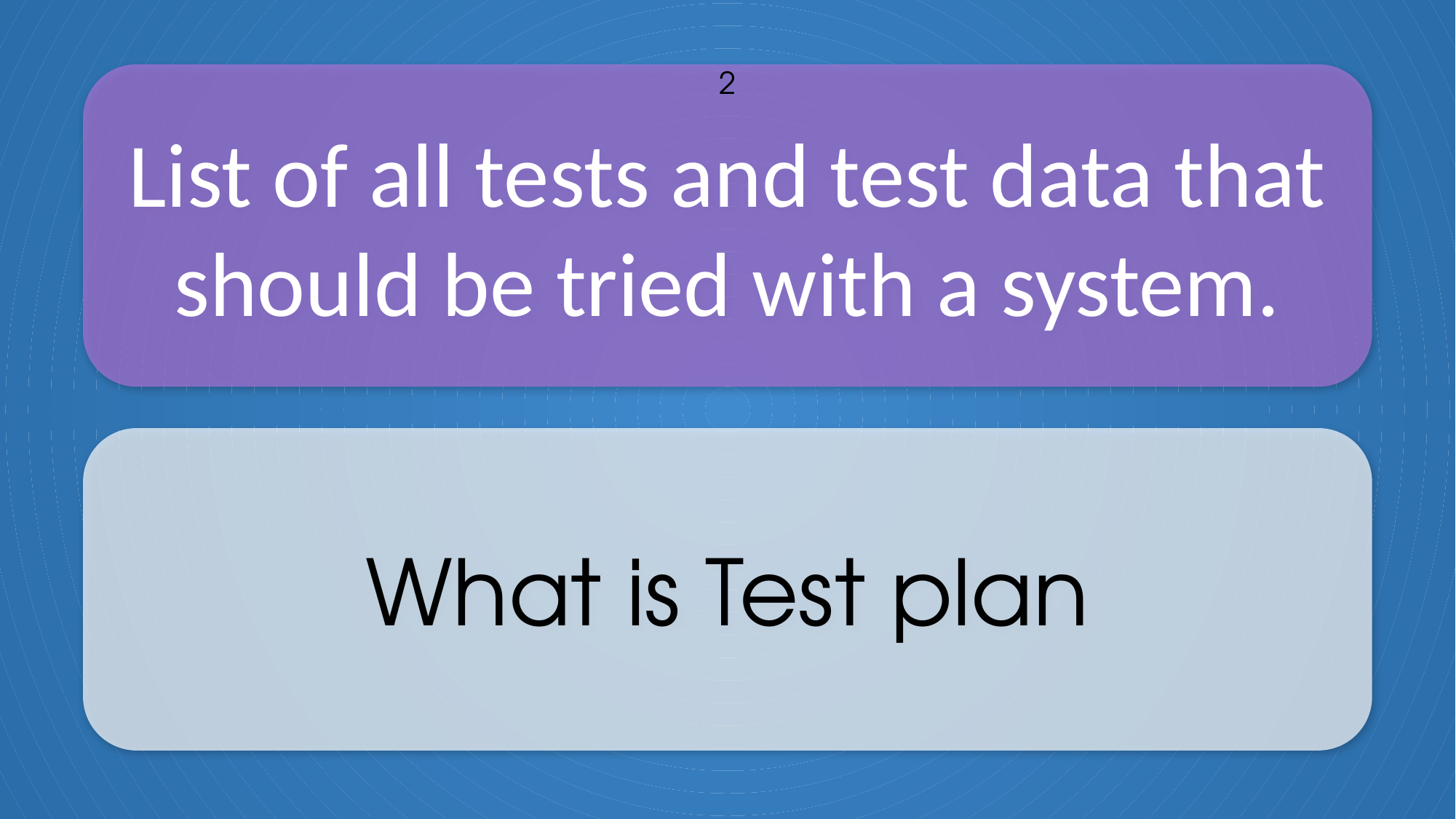

List of all tests and test data that should be tried with a system.
2
What is Test plan